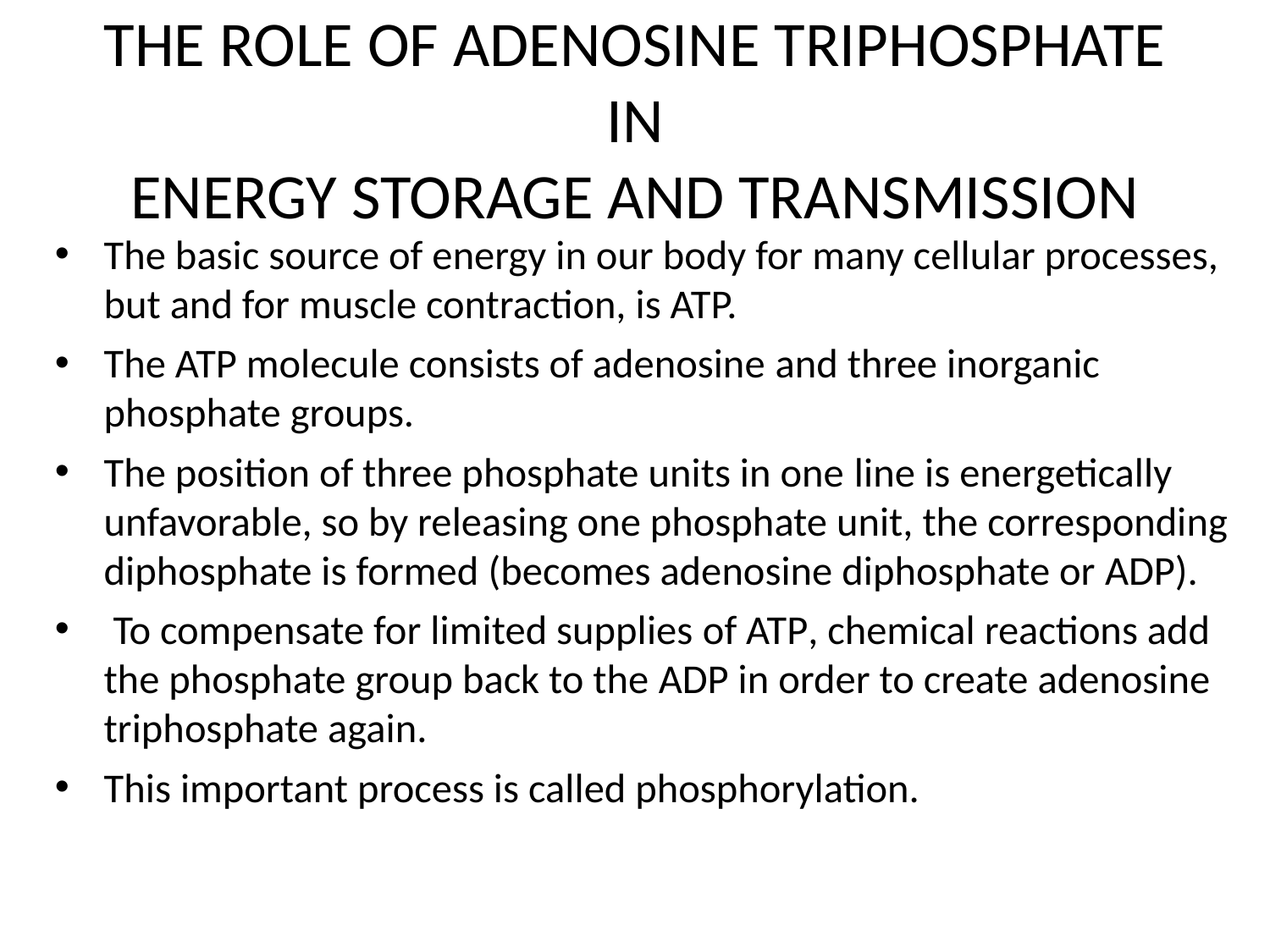

THE ROLE OF ADENOSINE TRIPHOSPHATE IN
ENERGY STORAGE AND TRANSMISSION
The basic source of energy in our body for many cellular processes, but and for muscle contraction, is ATP.
The ATP molecule consists of adenosine and three inorganic phosphate groups.
The position of three phosphate units in one line is energetically unfavorable, so by releasing one phosphate unit, the corresponding diphosphate is formed (becomes adenosine diphosphate or ADP).
 To compensate for limited supplies of ATP, chemical reactions add the phosphate group back to the ADP in order to create adenosine triphosphate again.
This important process is called phosphorylation.